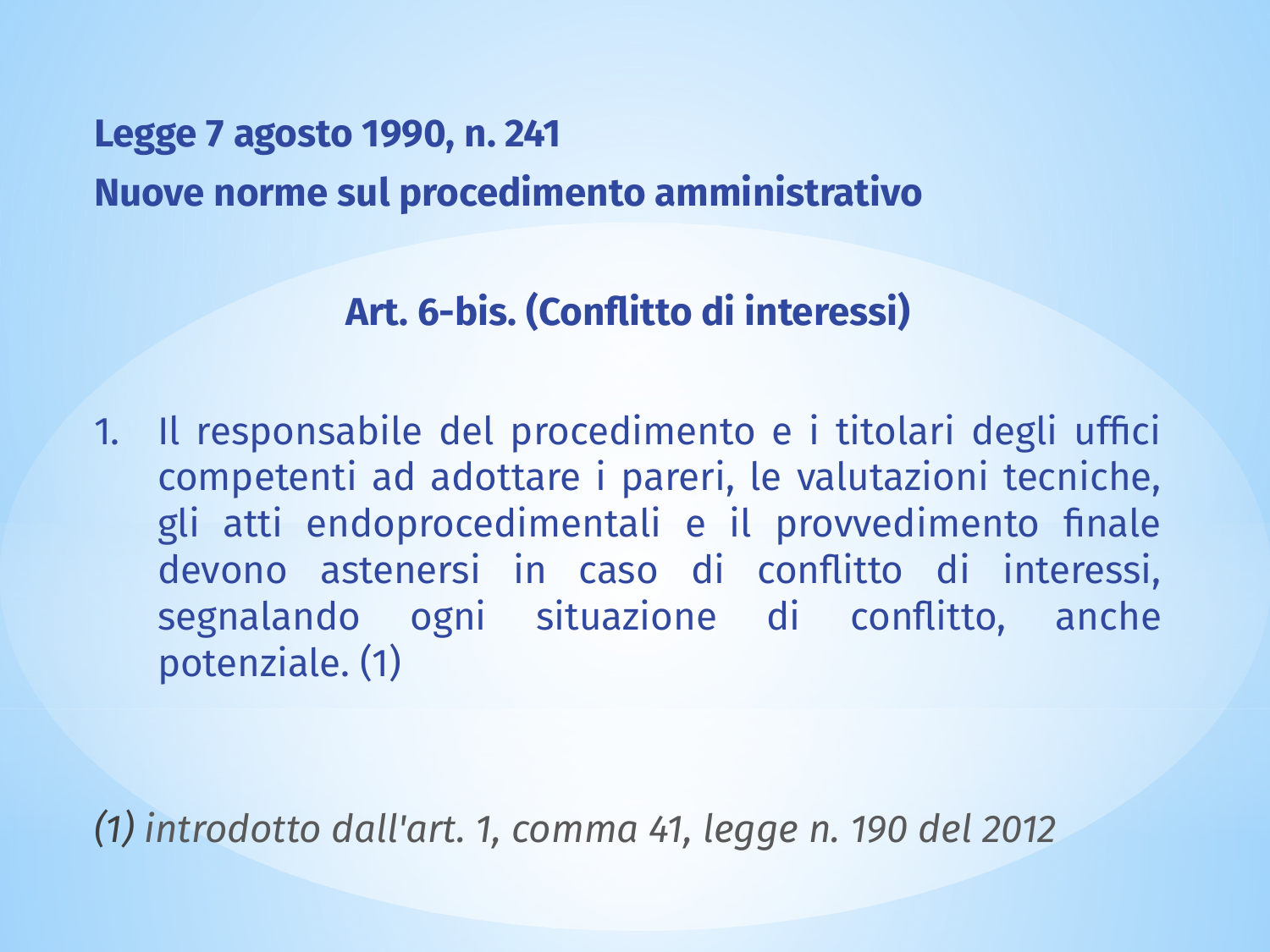

Legge 7 agosto 1990, n. 241
Nuove norme sul procedimento amministrativo

Art. 6-bis. (Conflitto di interessi)

Il responsabile del procedimento e i titolari degli uffici competenti ad adottare i pareri, le valutazioni tecniche, gli atti endoprocedimentali e il provvedimento finale devono astenersi in caso di conflitto di interessi, segnalando ogni situazione di conflitto, anche potenziale. (1)

(1) introdotto dall'art. 1, comma 41, legge n. 190 del 2012